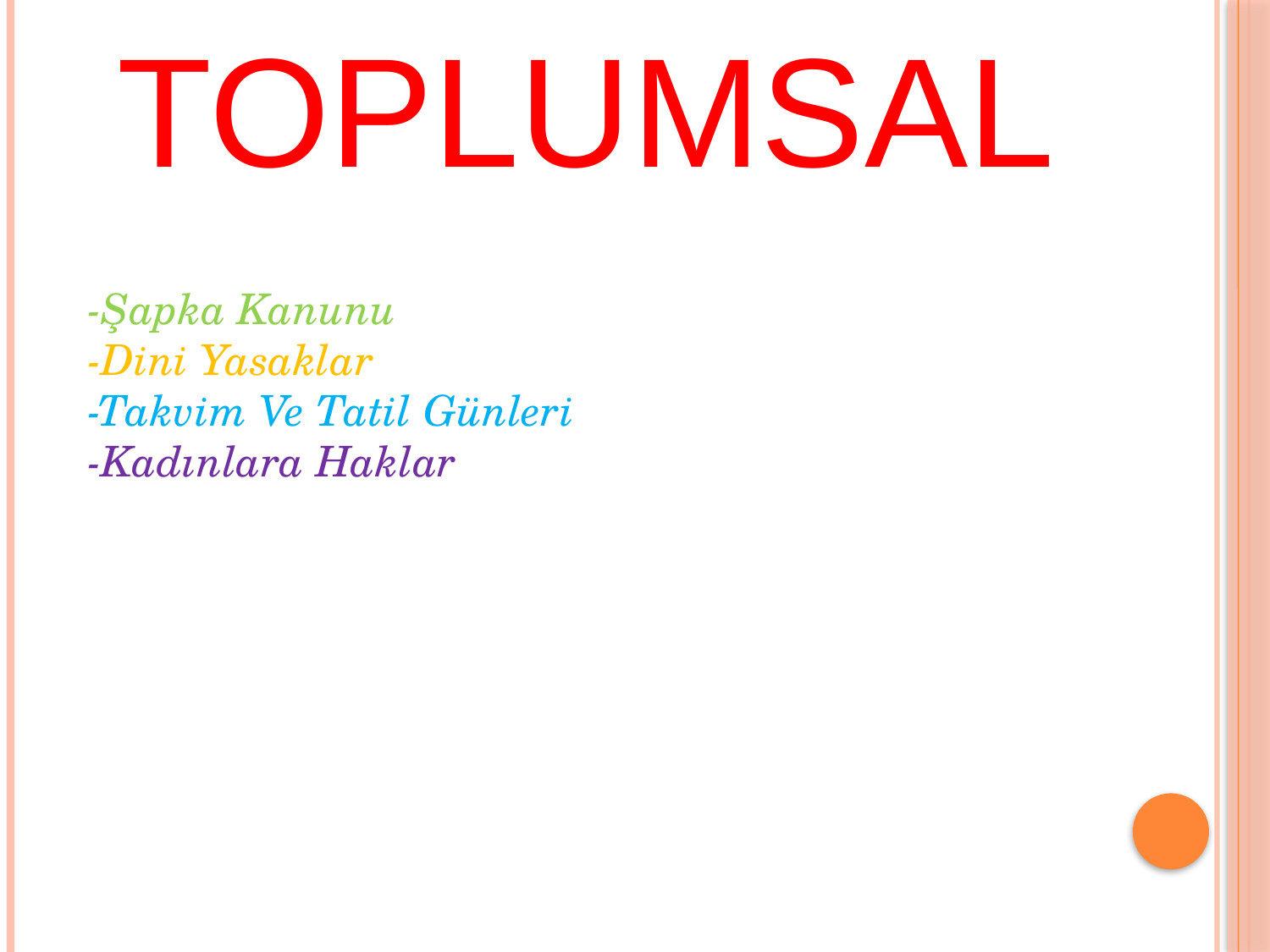

# toplumsal
-Şapka Kanunu
-Dini Yasaklar
-Takvim Ve Tatil Günleri
-Kadınlara Haklar